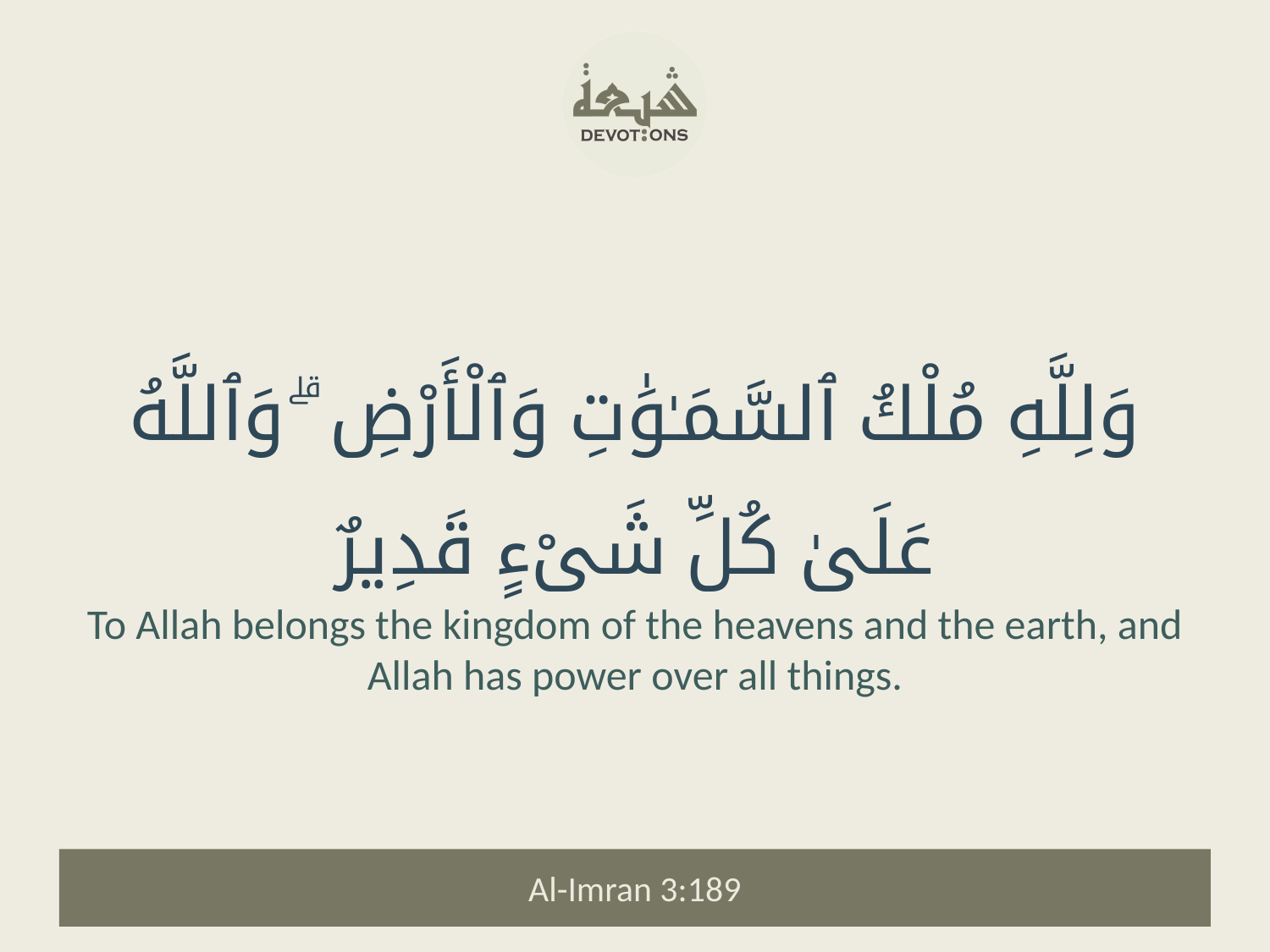

وَلِلَّهِ مُلْكُ ٱلسَّمَـٰوَٰتِ وَٱلْأَرْضِ ۗ وَٱللَّهُ عَلَىٰ كُلِّ شَىْءٍ قَدِيرٌ
To Allah belongs the kingdom of the heavens and the earth, and Allah has power over all things.
Al-Imran 3:189